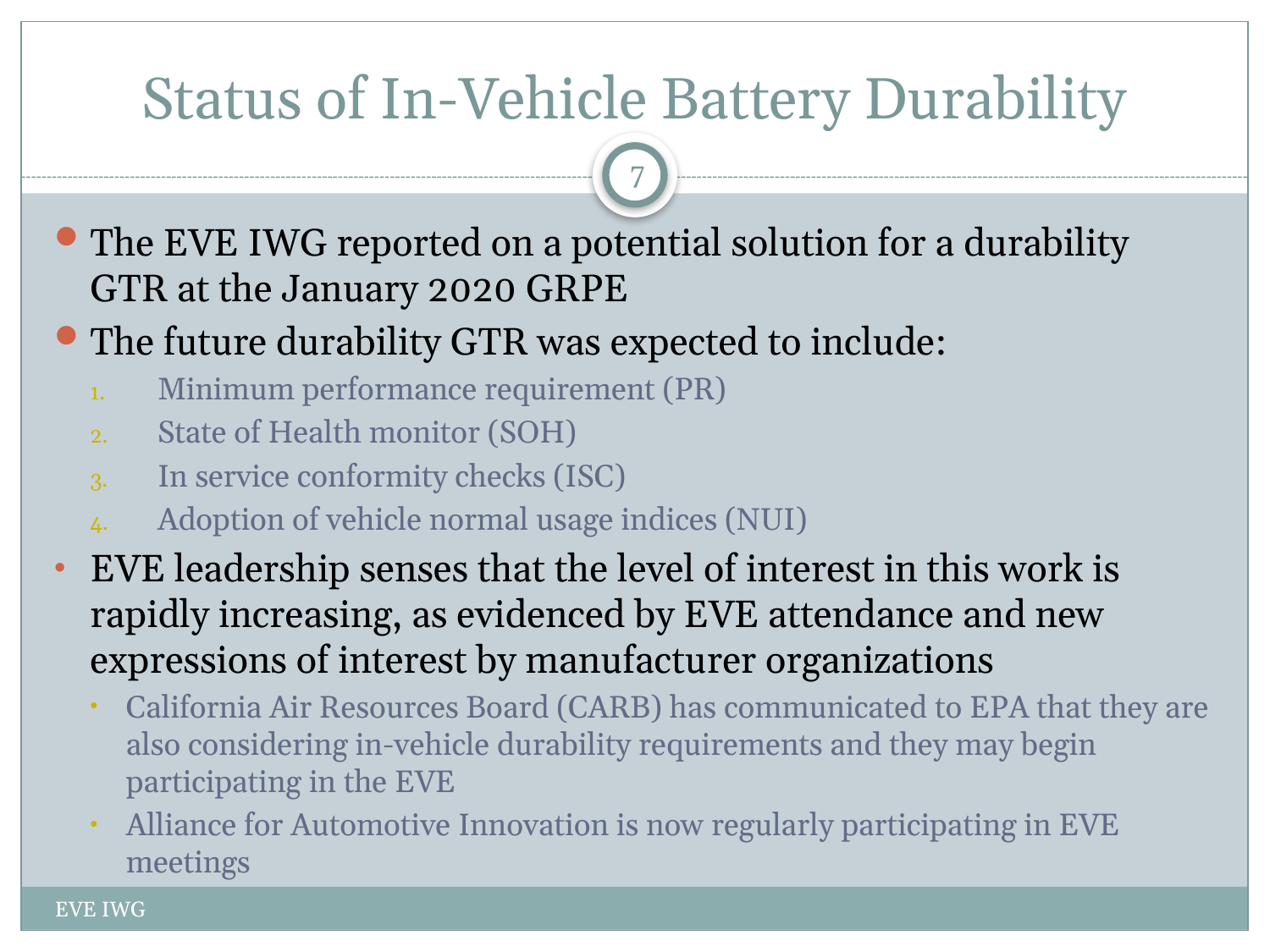

# Status of In-Vehicle Battery Durability
7
The EVE IWG reported on a potential solution for a durability GTR at the January 2020 GRPE
The future durability GTR was expected to include:
Minimum performance requirement (PR)
State of Health monitor (SOH)
In service conformity checks (ISC)
Adoption of vehicle normal usage indices (NUI)
EVE leadership senses that the level of interest in this work is rapidly increasing, as evidenced by EVE attendance and new expressions of interest by manufacturer organizations
California Air Resources Board (CARB) has communicated to EPA that they are also considering in-vehicle durability requirements and they may begin participating in the EVE
Alliance for Automotive Innovation is now regularly participating in EVE meetings
EVE IWG